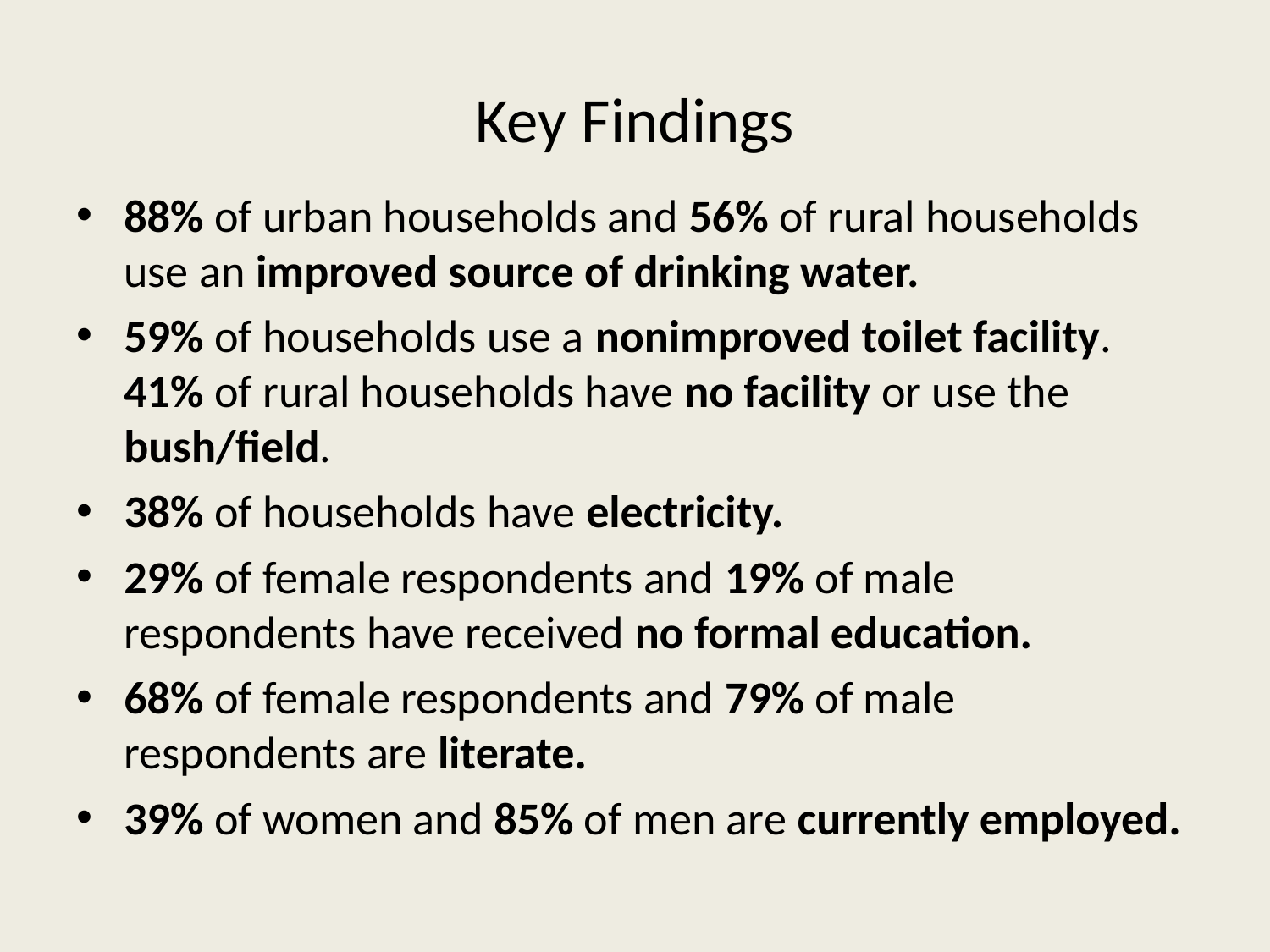

# Key Findings
88% of urban households and 56% of rural households use an improved source of drinking water.
59% of households use a nonimproved toilet facility. 41% of rural households have no facility or use the bush/field.
38% of households have electricity.
29% of female respondents and 19% of male respondents have received no formal education.
68% of female respondents and 79% of male respondents are literate.
39% of women and 85% of men are currently employed.